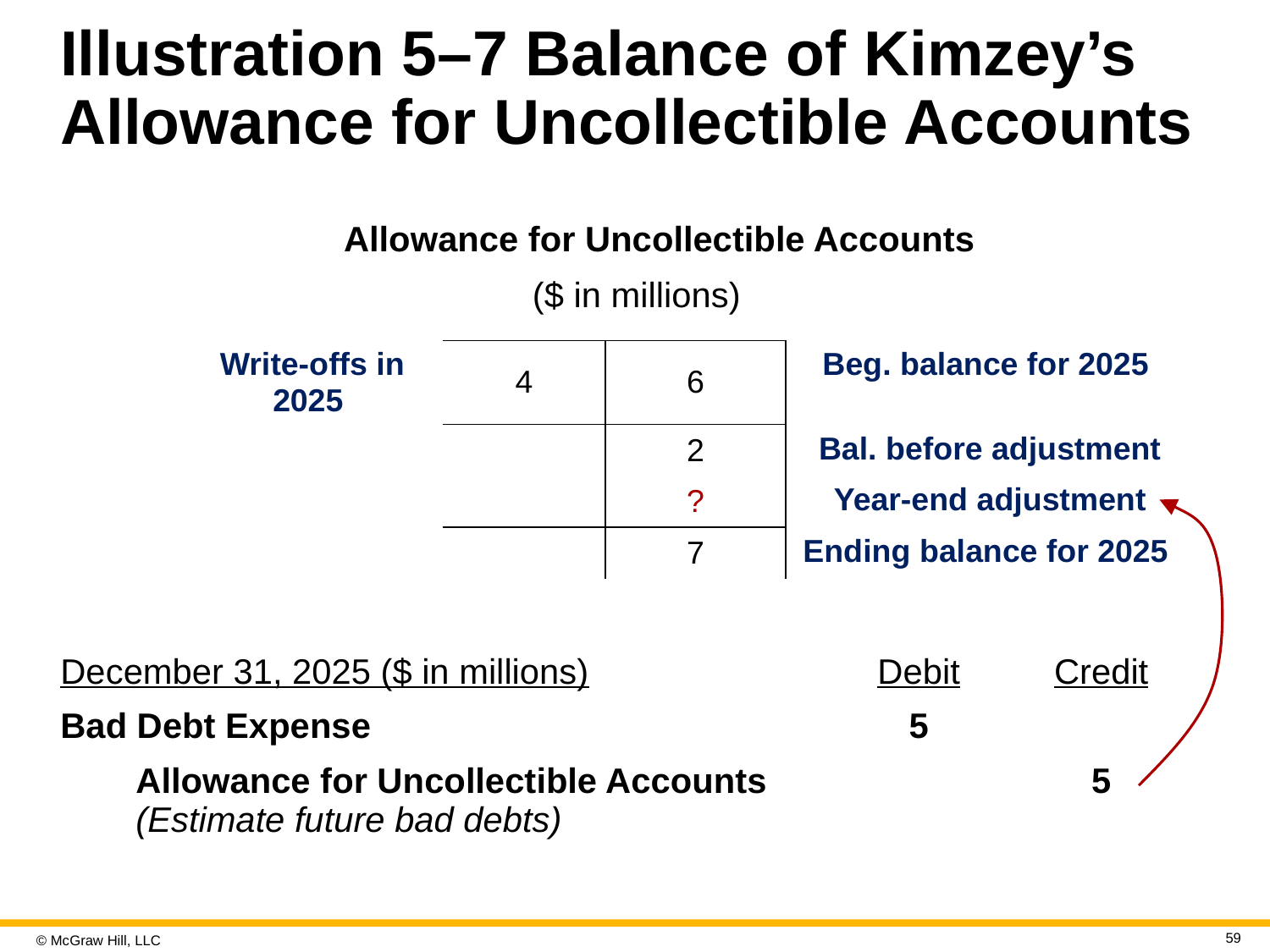

# Illustration 5–7 Balance of Kimzey’s Allowance for Uncollectible Accounts
Allowance for Uncollectible Accounts
($ in millions)
| Write-offs in 2025 | 4 | 6 | Beg. balance for 2025 |
| --- | --- | --- | --- |
|  |  | 2 | Bal. before adjustment |
|  |  | ? | Year-end adjustment |
|  |  | 7 | Ending balance for 2025 |

| December 31, 2025 ($ in millions) | Debit | Credit |
| --- | --- | --- |
| Bad Debt Expense | 5 |  |
| Allowance for Uncollectible Accounts (Estimate future bad debts) |  | 5 |
59